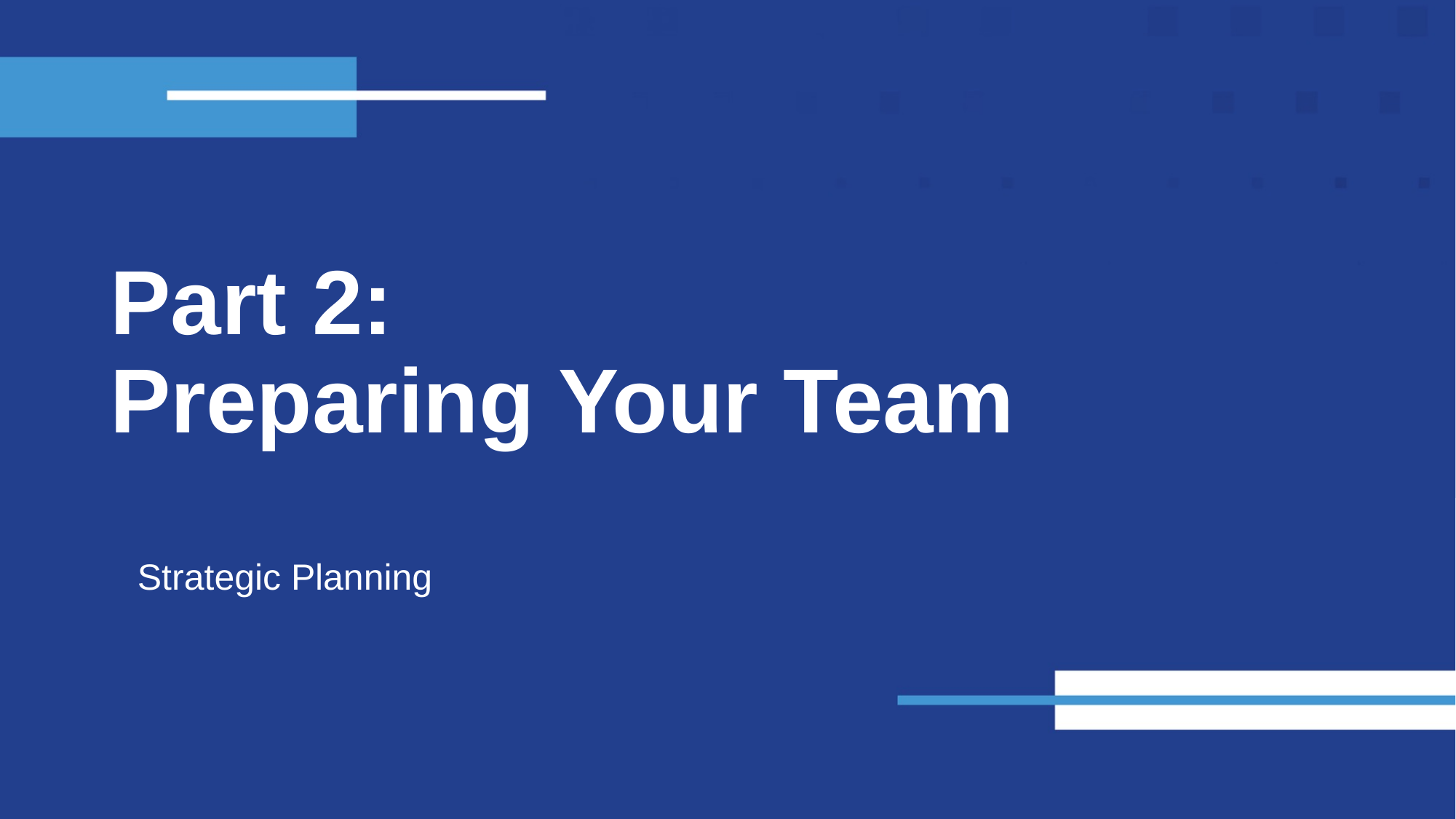

# Part 2: Preparing Your Team
Strategic Planning